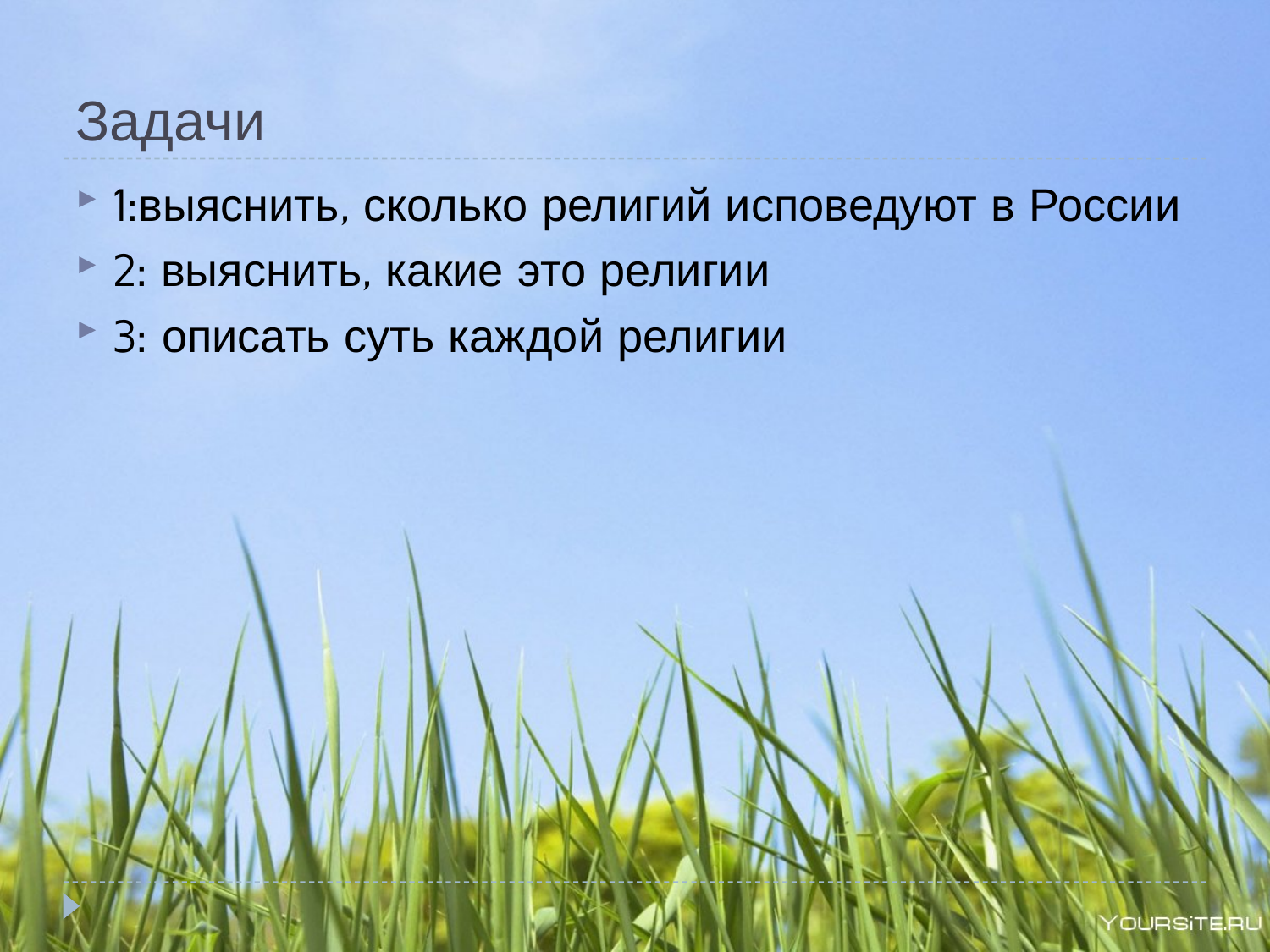

# Задачи
1:выяснить, сколько религий исповедуют в России
2: выяснить, какие это религии
3: описать суть каждой религии